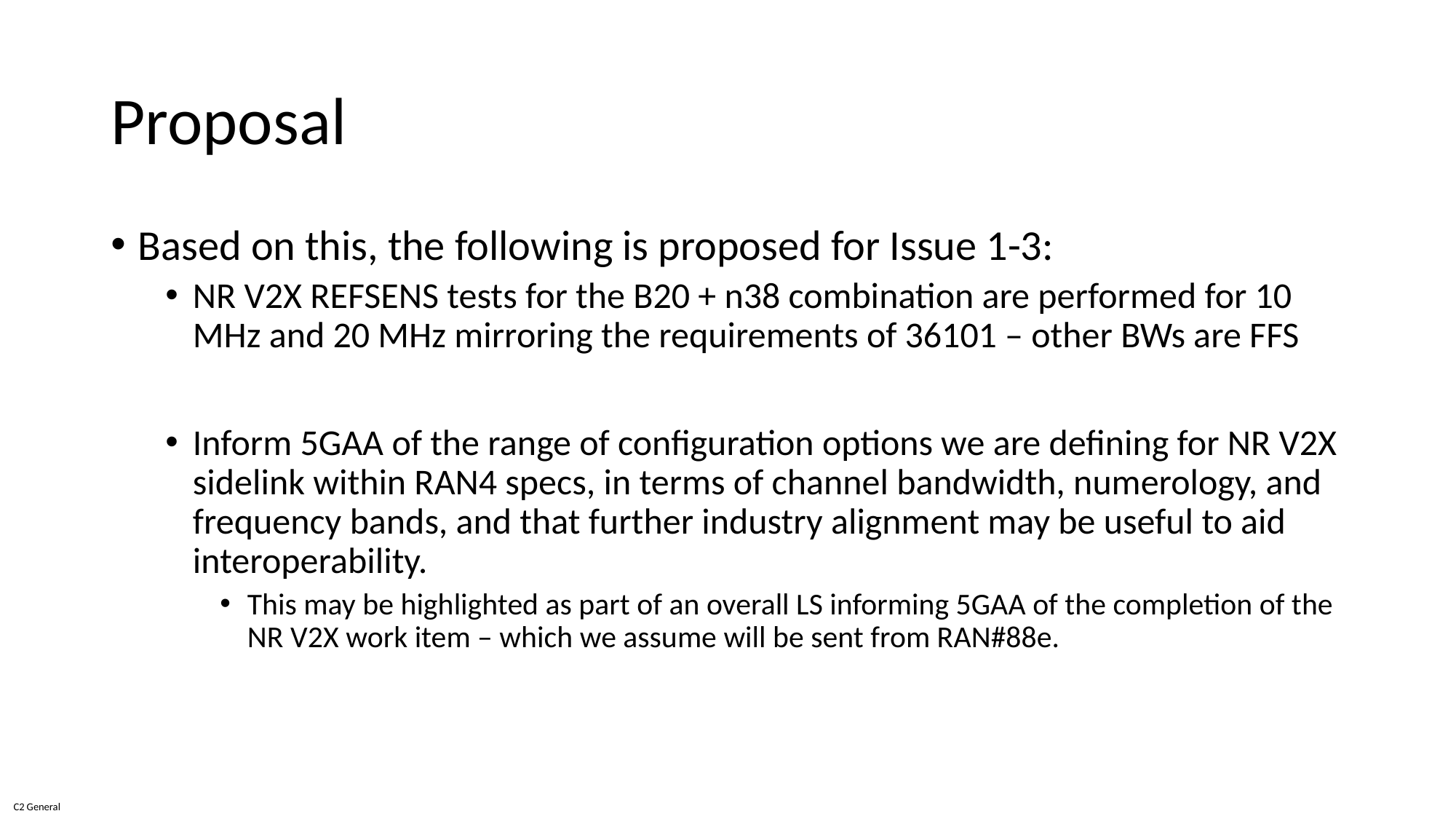

# Proposal
Based on this, the following is proposed for Issue 1-3:
NR V2X REFSENS tests for the B20 + n38 combination are performed for 10 MHz and 20 MHz mirroring the requirements of 36101 – other BWs are FFS

Inform 5GAA of the range of configuration options we are defining for NR V2X sidelink within RAN4 specs, in terms of channel bandwidth, numerology, and frequency bands, and that further industry alignment may be useful to aid interoperability.
This may be highlighted as part of an overall LS informing 5GAA of the completion of the NR V2X work item – which we assume will be sent from RAN#88e.